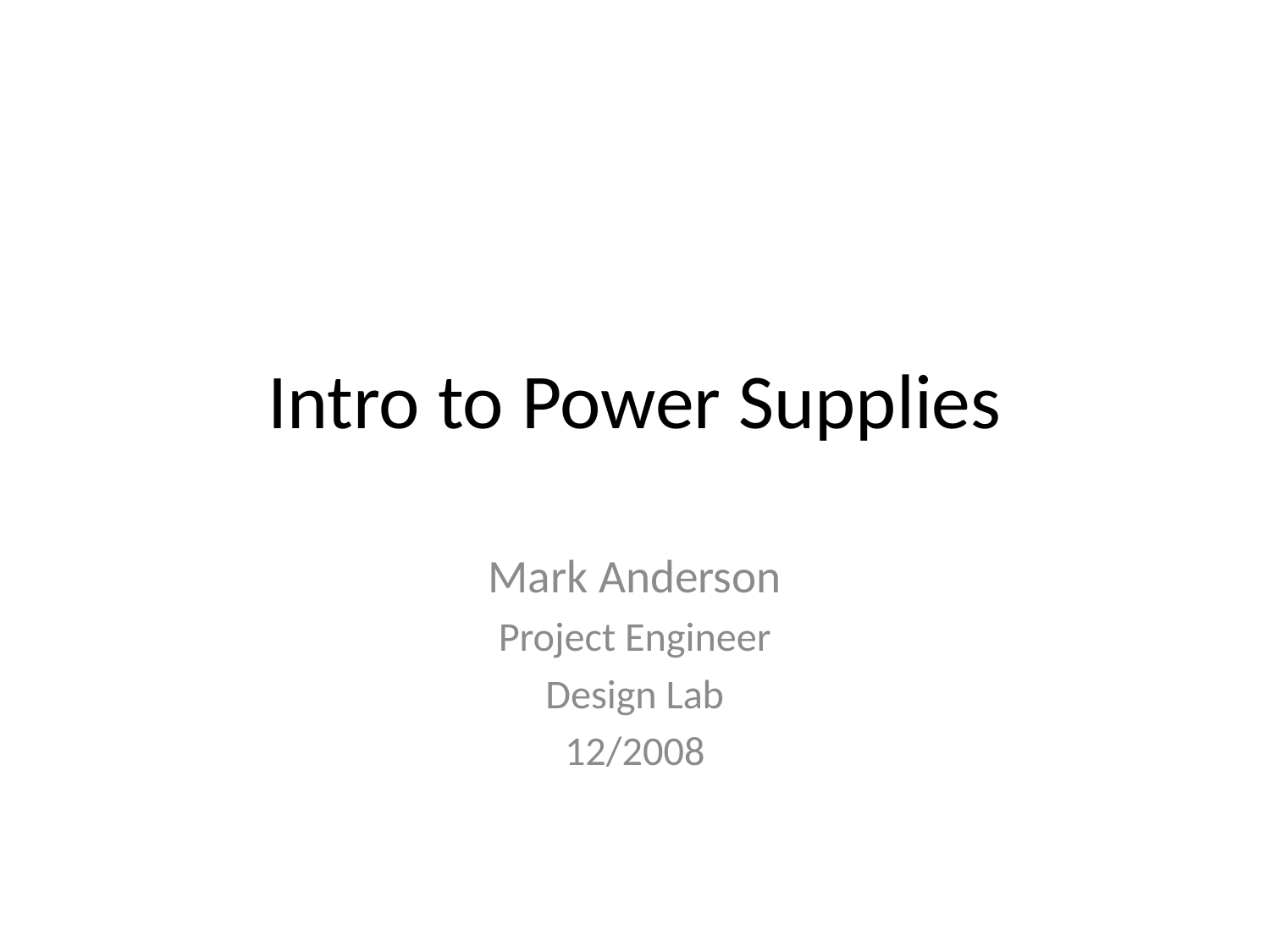

# Intro to Power Supplies
Mark Anderson
Project Engineer
Design Lab
12/2008